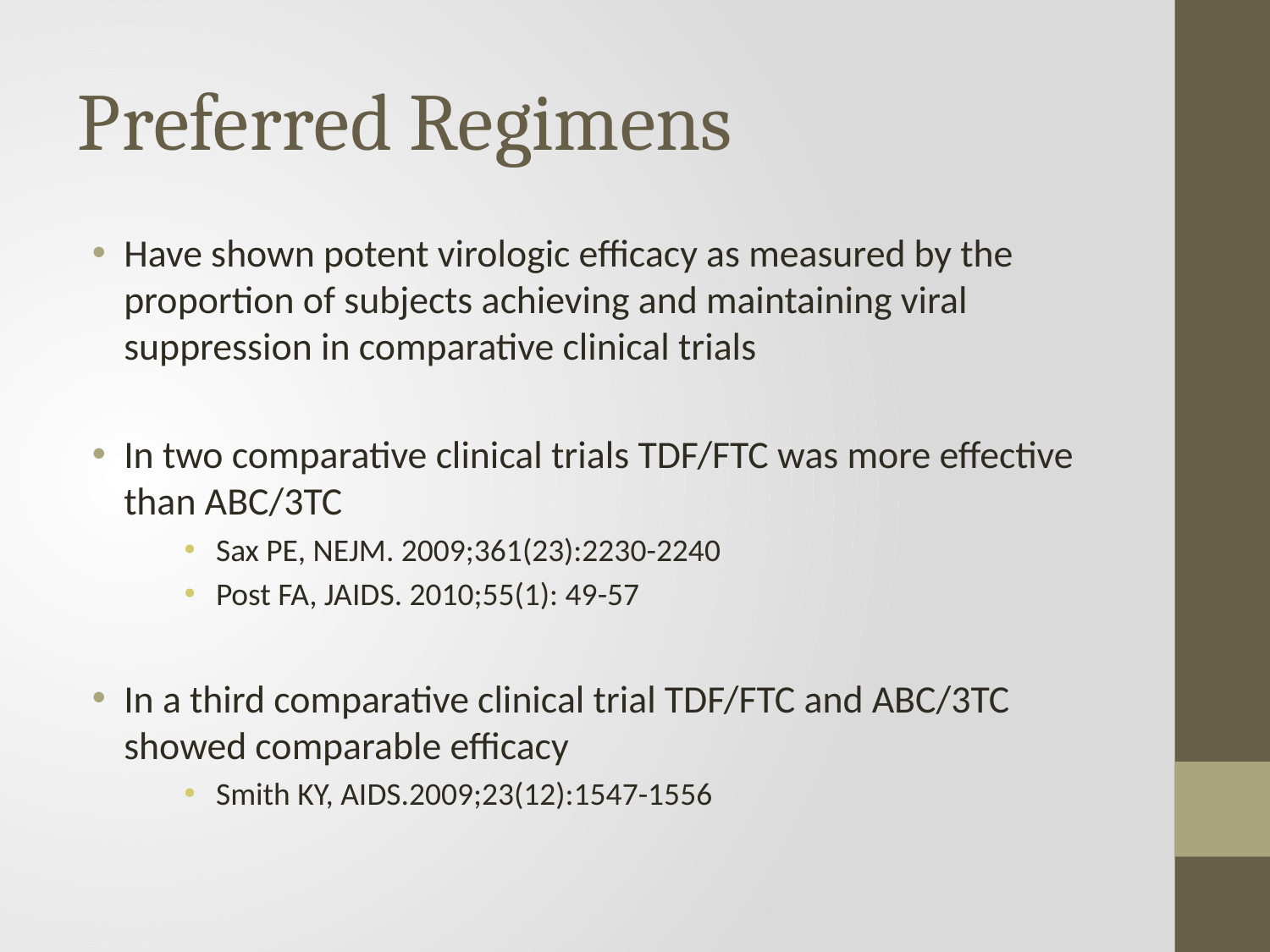

# Preferred Regimens
Have shown potent virologic efficacy as measured by the proportion of subjects achieving and maintaining viral suppression in comparative clinical trials

In two comparative clinical trials TDF/FTC was more effective than ABC/3TC
Sax PE, NEJM. 2009;361(23):2230-2240
Post FA, JAIDS. 2010;55(1): 49-57

In a third comparative clinical trial TDF/FTC and ABC/3TC showed comparable efficacy
Smith KY, AIDS.2009;23(12):1547-1556